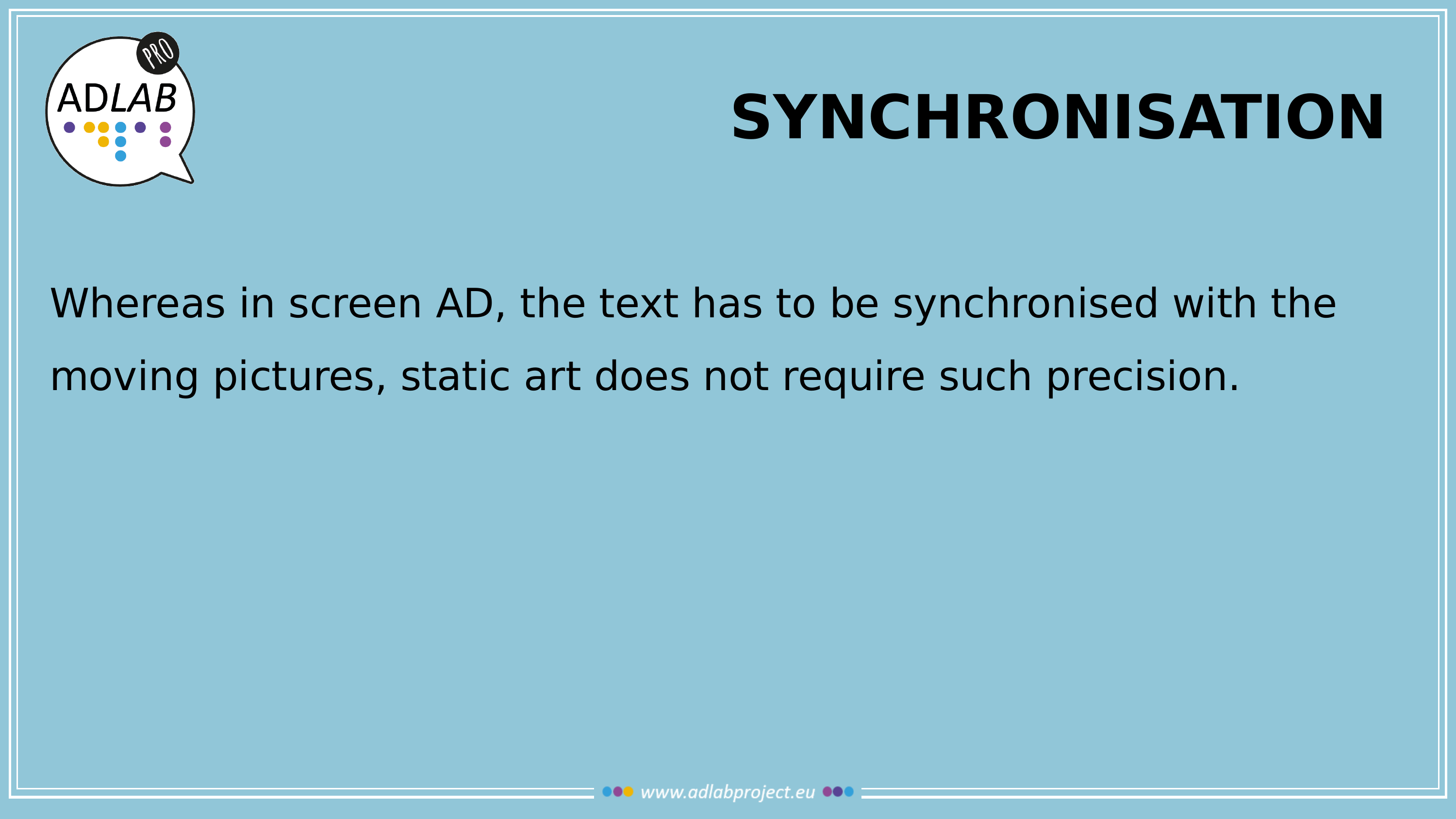

# synchronisation
Whereas in screen AD, the text has to be synchronised with the moving pictures, static art does not require such precision.